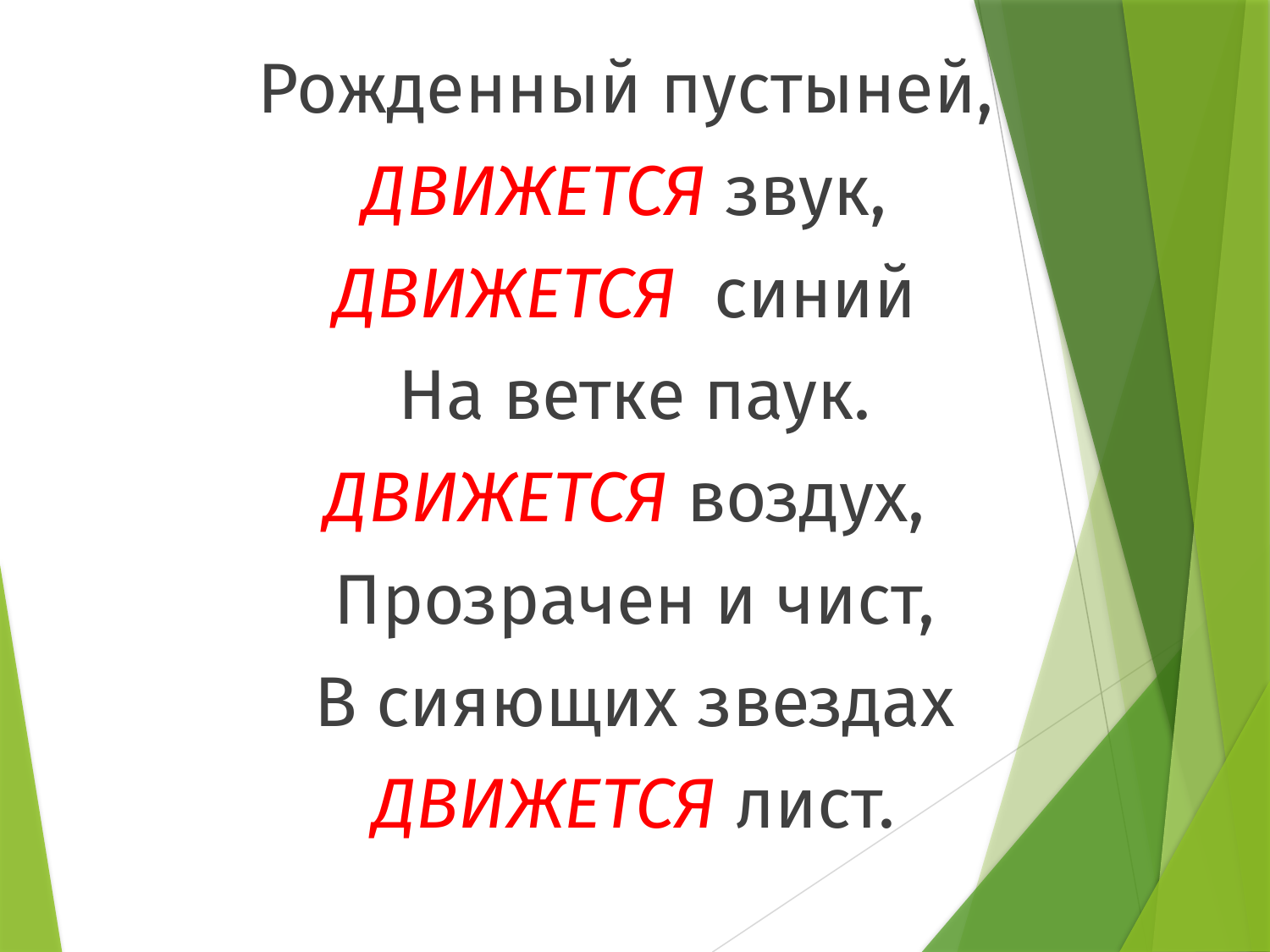

Рожденный пустыней,
ДВИЖЕТСЯ звук,
ДВИЖЕТСЯ  синий
На ветке паук.
ДВИЖЕТСЯ воздух,
Прозрачен и чист,
В сияющих звездах
ДВИЖЕТСЯ лист.